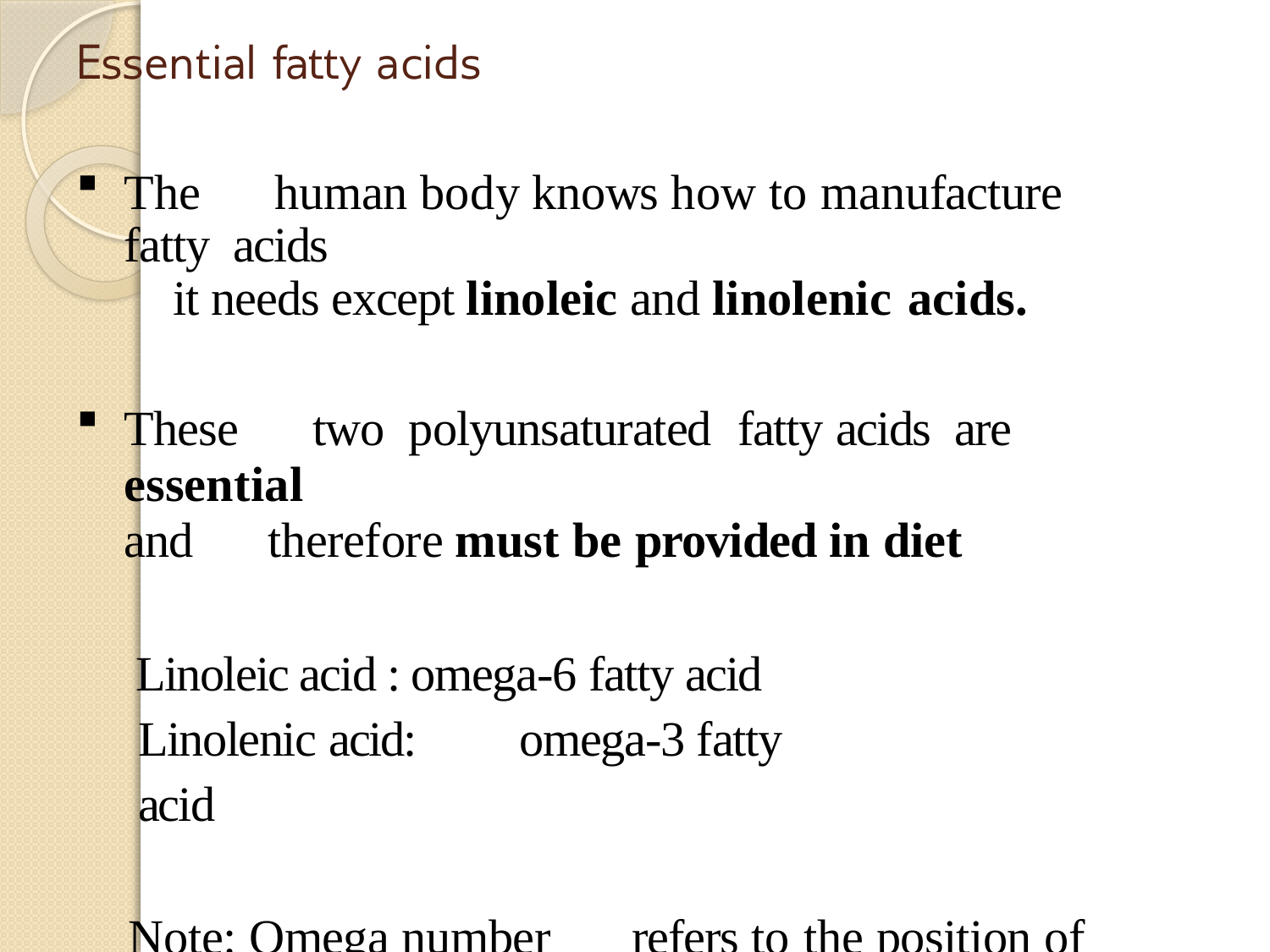

# Essential fatty acids
The	human body knows how to manufacture	fatty  acids		it needs except linoleic and linolenic acids.

These	two	polyunsaturated	fatty acids	are essential
and	therefore must be provided in diet

Linoleic acid : omega-6 fatty acid  Linolenic acid:	omega-3 fatty acid

Note: Omega number	refers to the position of	the  double bond nearest to the methyl (CH3) end of	the  carbon chain